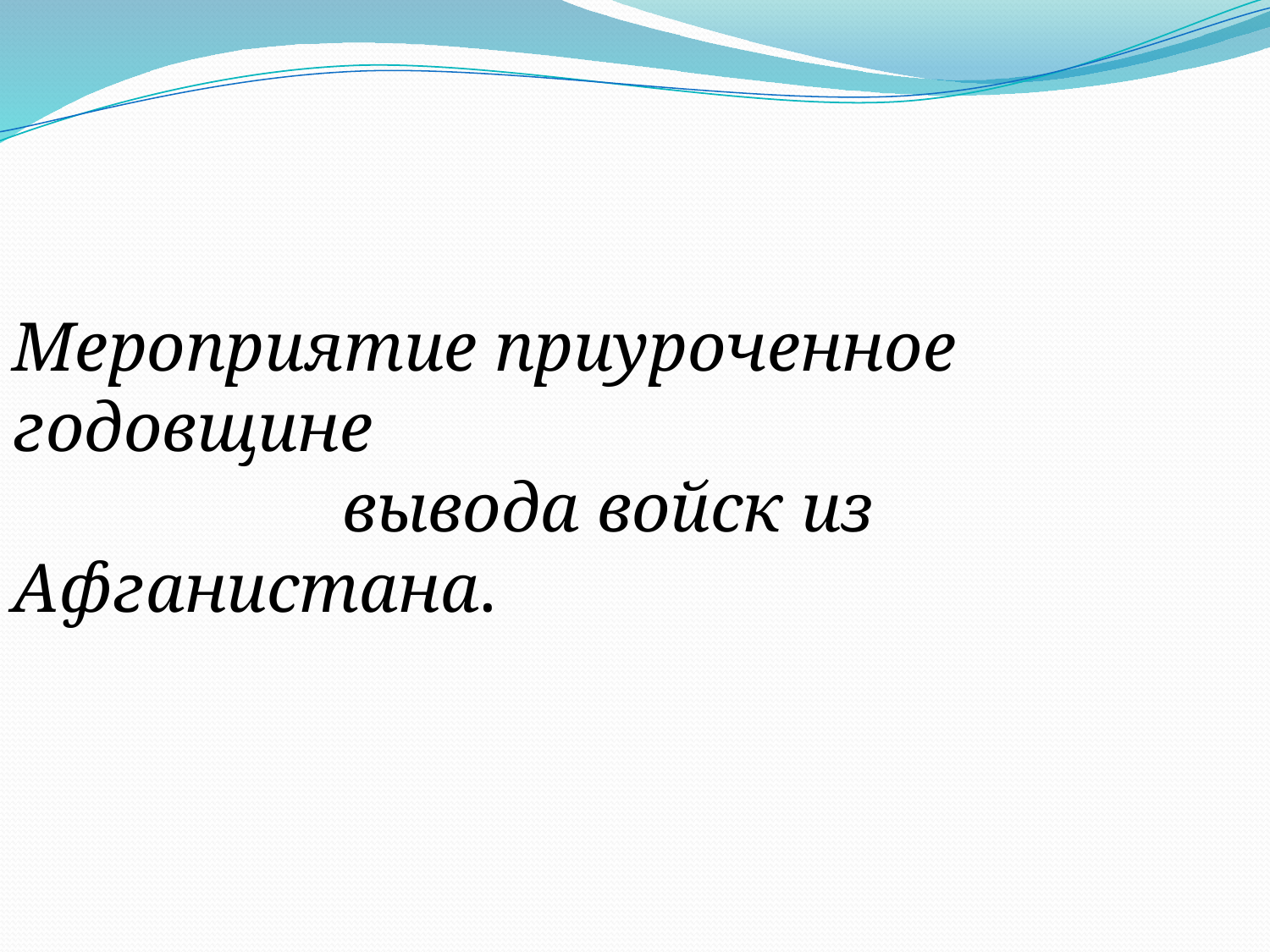

Мероприятие приуроченное годовщине
                   вывода войск из Афганистана.